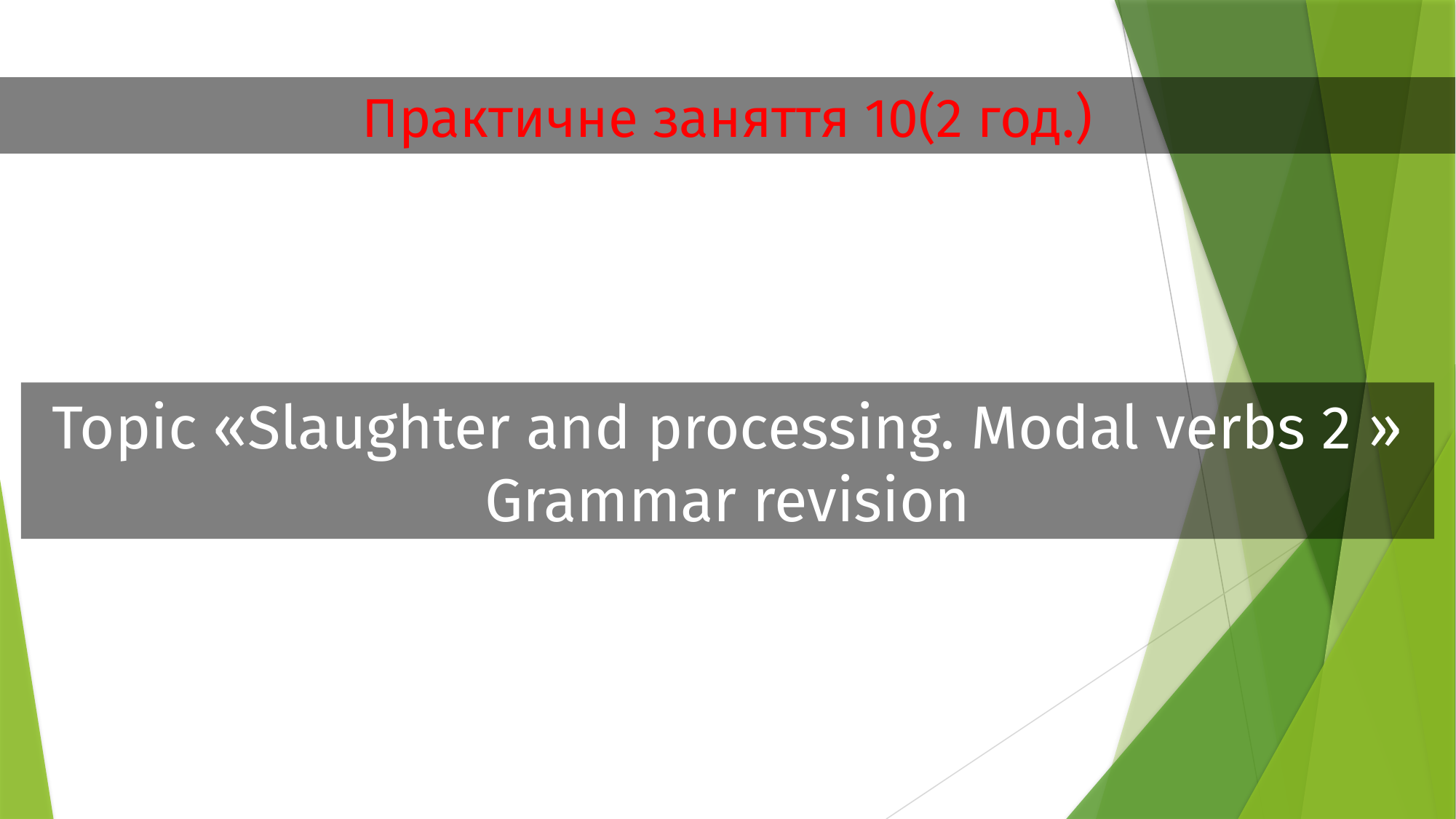

Практичне заняття 10(2 год.)
Topic «Slaughter and processing. Modal verbs 2 » Grammar revision